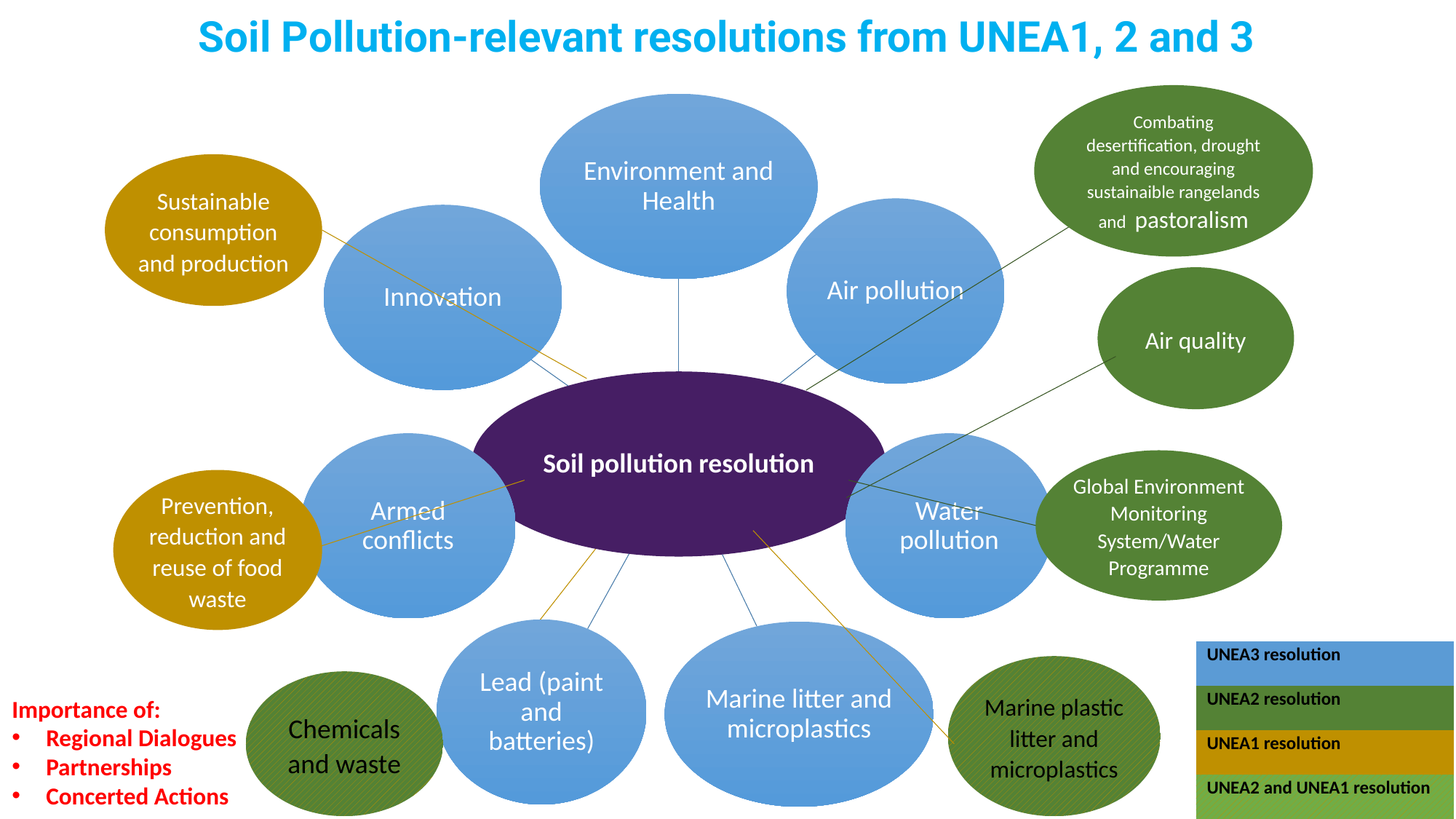

Soil Pollution-relevant resolutions from UNEA1, 2 and 3
Combating desertification, drought and encouraging sustainaible rangelands and  pastoralism
Soil pollution resolution

Environment and Health

Air pollution

Water pollution

Marine litter and microplastics

Lead (paint and batteries)

Armed conflicts

Innovation
Sustainable consumption and production
Air quality
Global Environment Monitoring System/Water Programme
Prevention, reduction and reuse of food waste
| UNEA3 resolution |
| --- |
| UNEA2 resolution |
| UNEA1 resolution |
| UNEA2 and UNEA1 resolution |
Marine plastic litter and microplastics
Chemicals and waste
Importance of:
Regional Dialogues
Partnerships
Concerted Actions